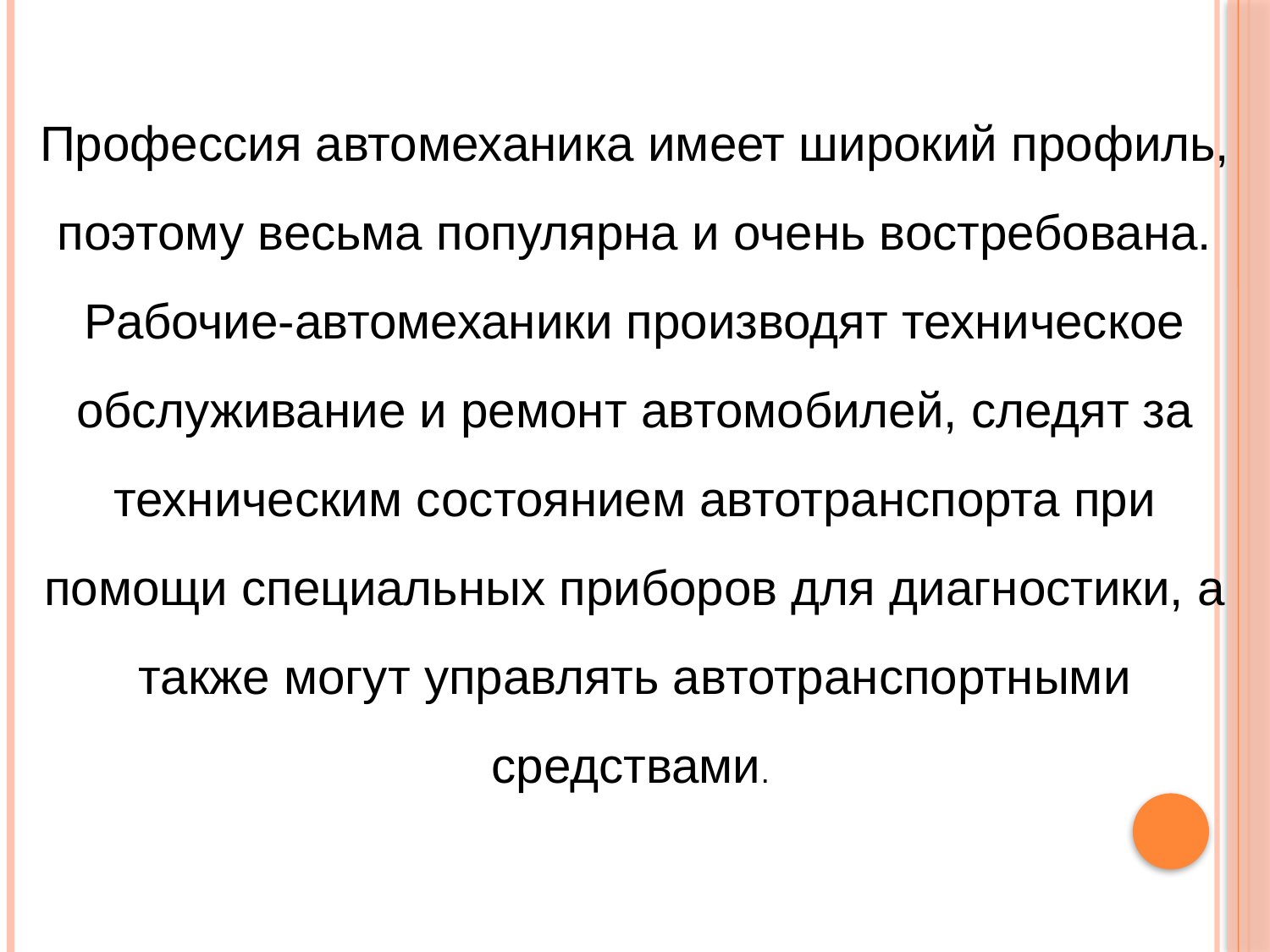

Профессия автомеханика имеет широкий профиль, поэтому весьма популярна и очень востребована. Рабочие-автомеханики производят техническое обслуживание и ремонт автомобилей, следят за техническим состоянием автотранспорта при помощи специальных приборов для диагностики, а также могут управлять автотранспортными средствами.